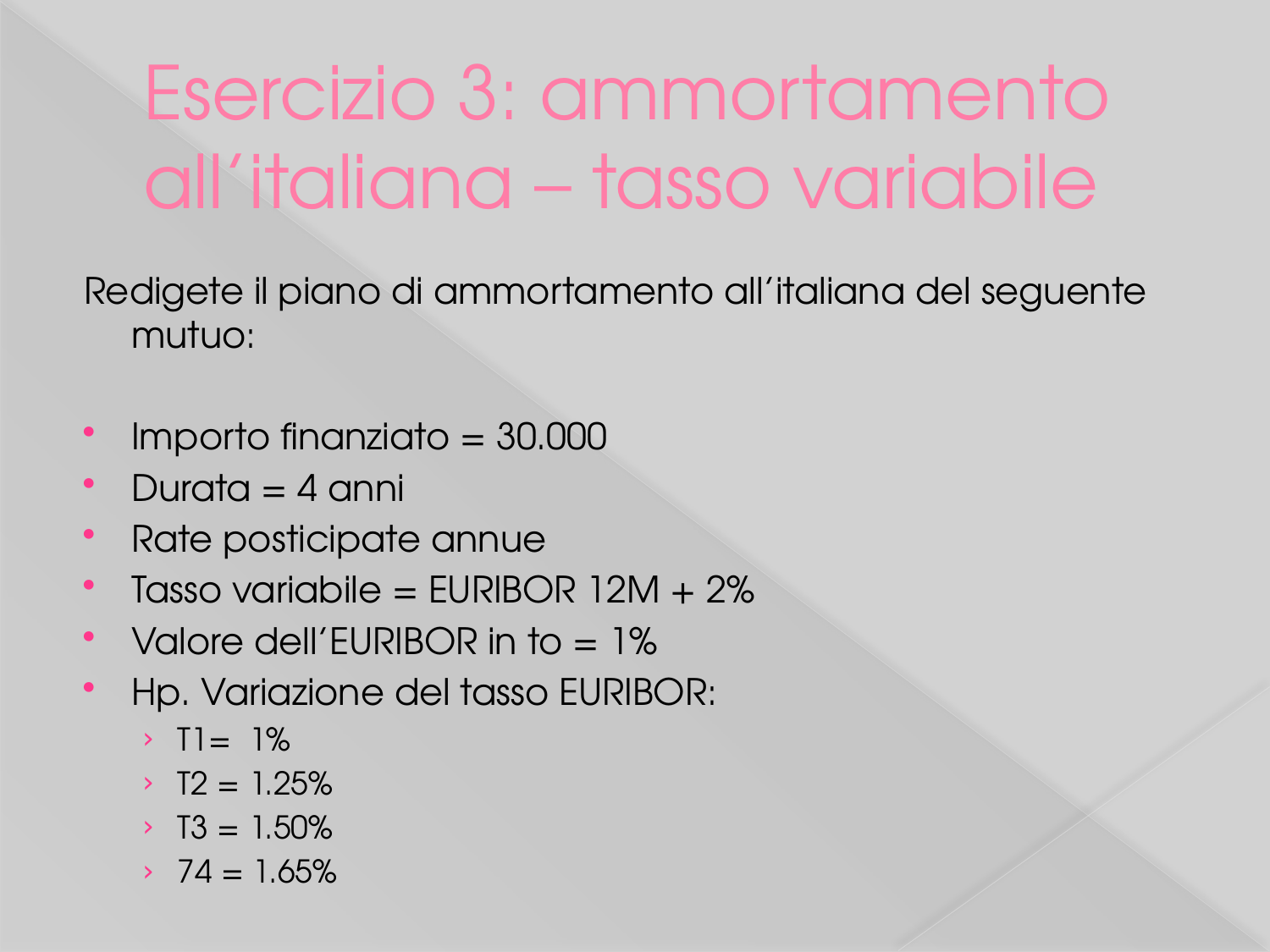

# Esercizio 3: ammortamento all’italiana – tasso variabile
Redigete il piano di ammortamento all’italiana del seguente mutuo:

Importo finanziato = 30.000
Durata = 4 anni
Rate posticipate annue
Tasso variabile = EURIBOR 12M + 2%
Valore dell’EURIBOR in to = 1%
Hp. Variazione del tasso EURIBOR:
T1=  1%
T2 = 1.25%
T3 = 1.50%
74 = 1.65%